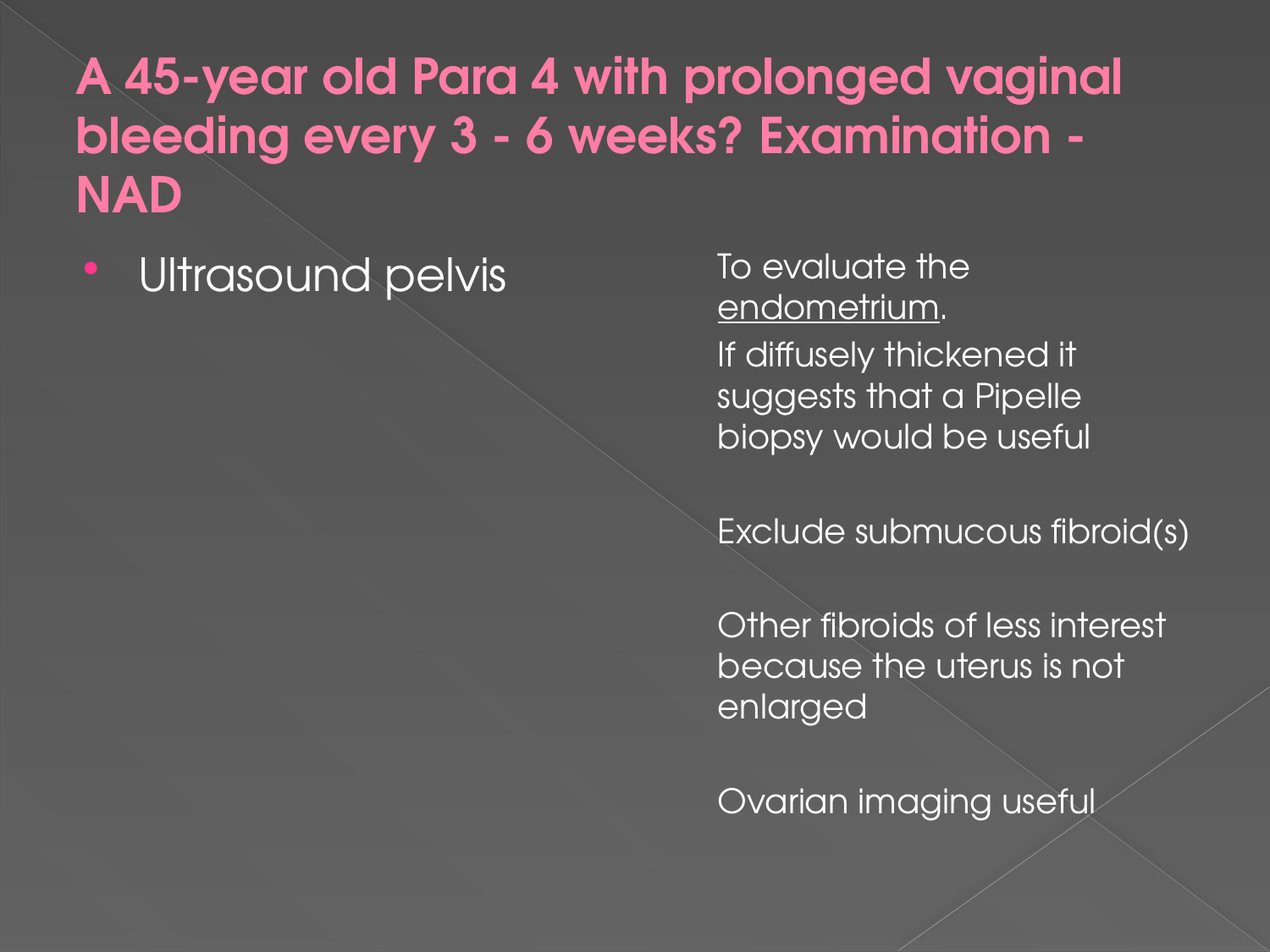

# A 45-year old Para 4 with prolonged vaginal bleeding every 3 - 6 weeks? Examination - NAD
Ultrasound pelvis
	To evaluate the endometrium.
	If diffusely thickened it suggests that a Pipelle biopsy would be useful

	Exclude submucous fibroid(s)

	Other fibroids of less interest because the uterus is not enlarged

	Ovarian imaging useful